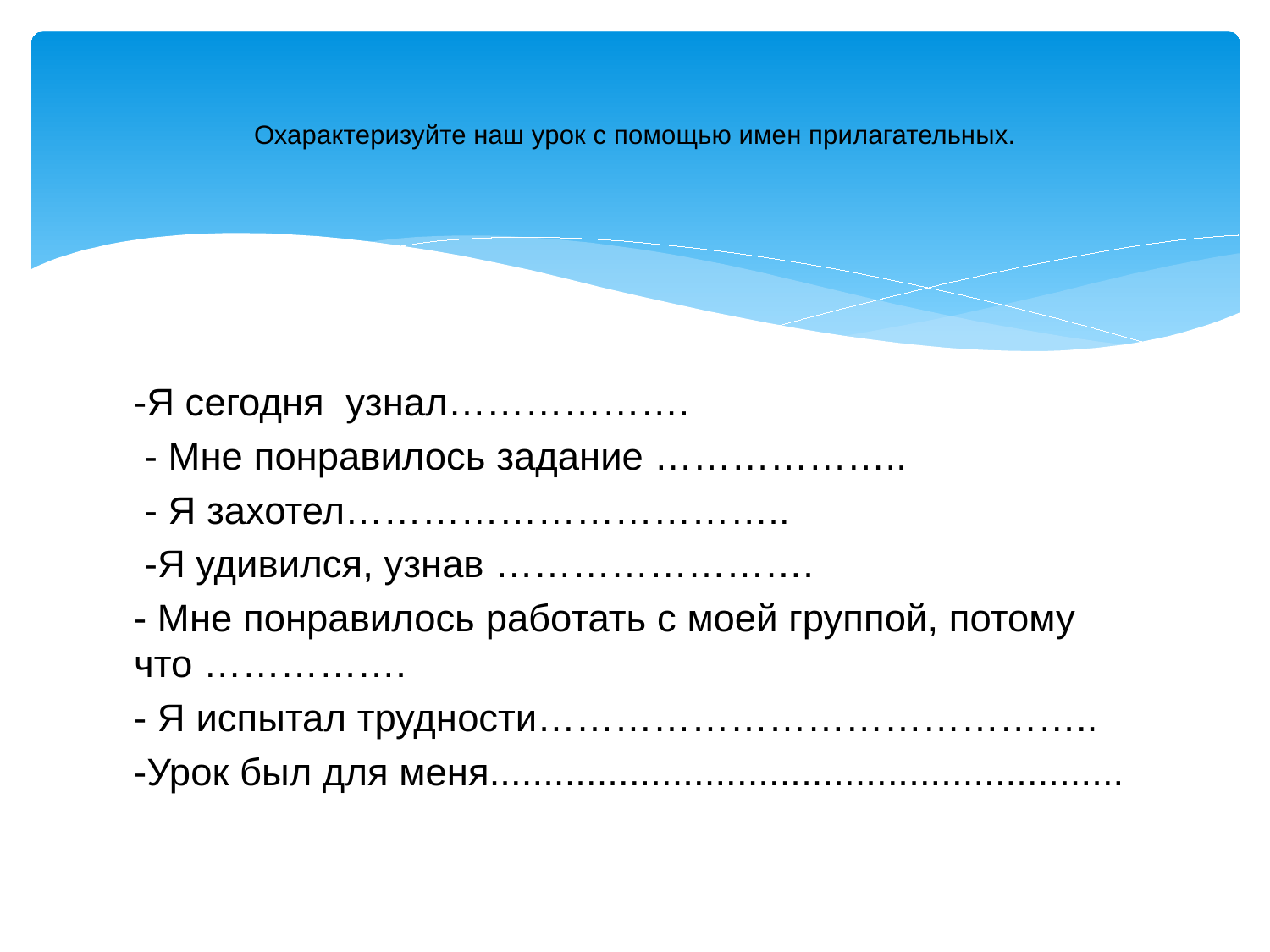

# Охарактеризуйте наш урок с помощью имен прилагательных.
-Я сегодня  узнал……………….
 - Мне понравилось задание ………………..
 - Я захотел……………………………..
 -Я удивился, узнав …………………….
- Мне понравилось работать с моей группой, потому что …………….
- Я испытал трудности……………………………………..
-Урок был для меня...........................................................